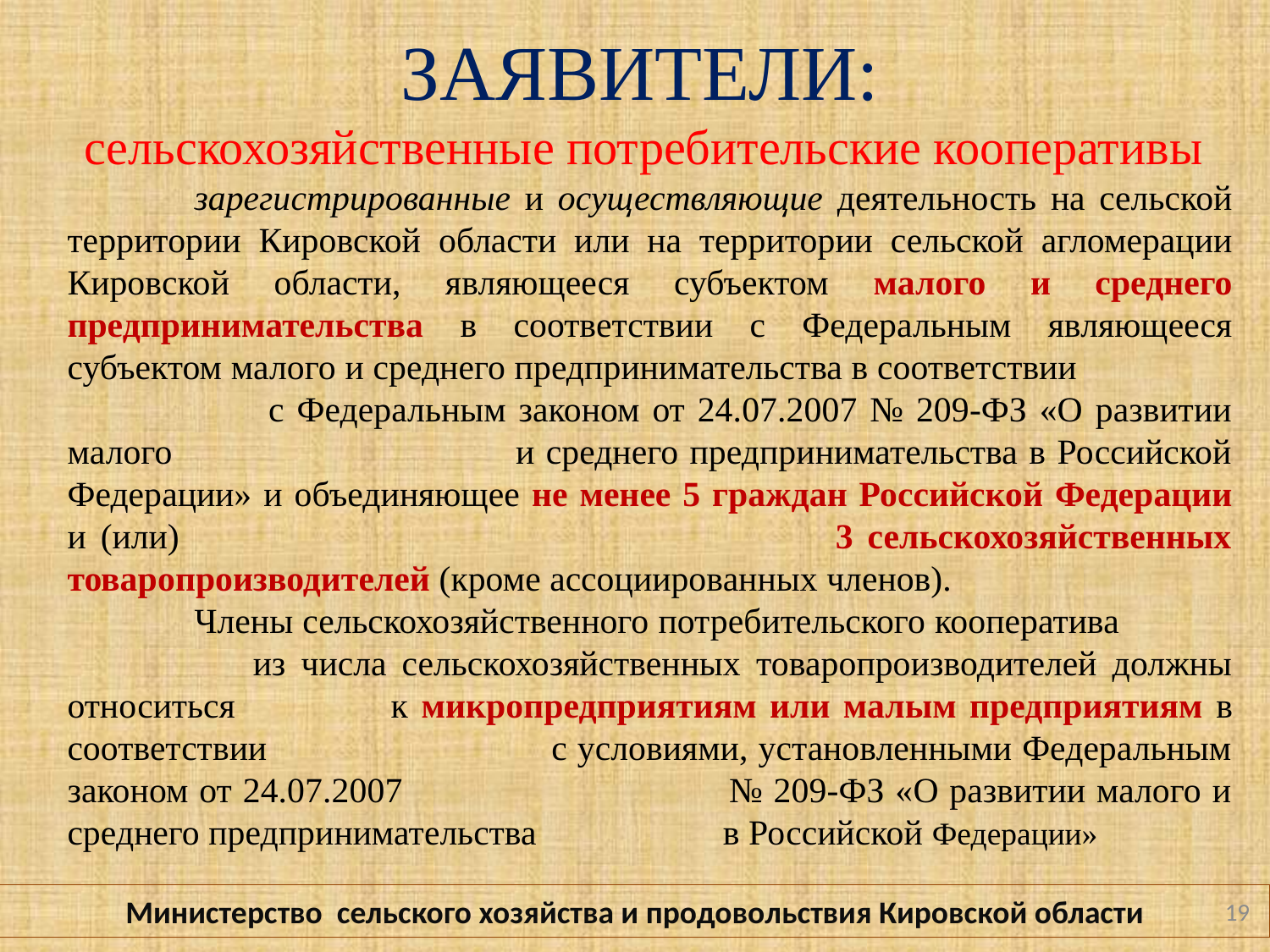

ЗАЯВИТЕЛИ:
сельскохозяйственные потребительские кооперативы
	зарегистрированные и осуществляющие деятельность на сельской территории Кировской области или на территории сельской агломерации Кировской области, являющееся субъектом малого и среднего предпринимательства в соответствии с Федеральным являющееся субъектом малого и среднего предпринимательства в соответствии                                  с Федеральным законом от 24.07.2007 № 209-ФЗ «О развитии малого                              и среднего предпринимательства в Российской Федерации» и объединяющее не менее 5 граждан Российской Федерации и (или)                                              3 сельскохозяйственных товаропроизводителей (кроме ассоциированных членов).
	Члены сельскохозяйственного потребительского кооператива                         из числа сельскохозяйственных товаропроизводителей должны относиться            к микропредприятиям или малым предприятиям в соответствии                            с условиями, установленными Федеральным законом от 24.07.2007                              № 209-ФЗ «О развитии малого и среднего предпринимательства                     в Российской Федерации»
Министерство  сельского хозяйства и продовольствия Кировской области
19